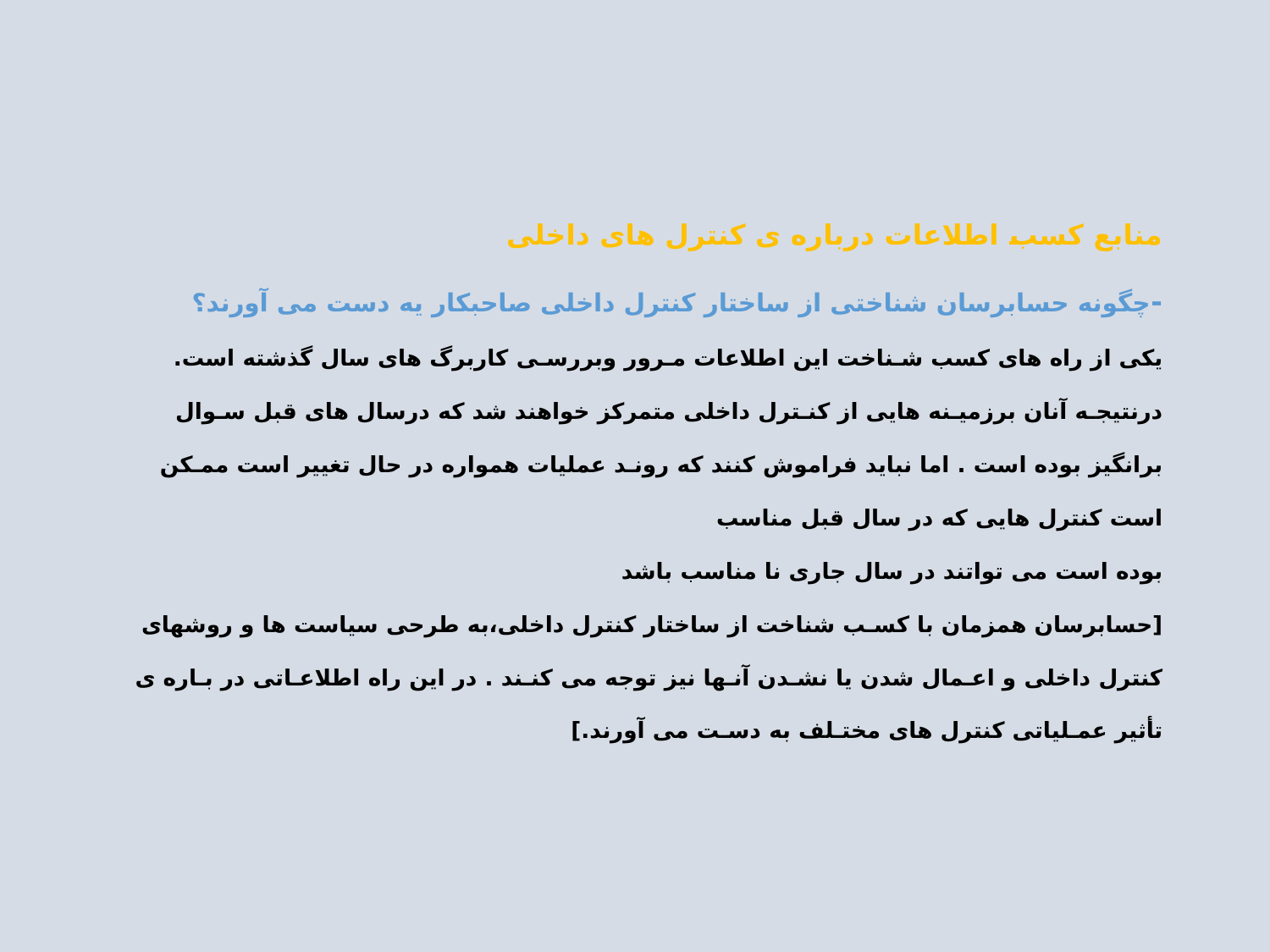

# منابع کسب اطلاعات درباره ی کنترل های داخلی -چگونه حسابرسان شناختی از ساختار کنترل داخلی صاحبکار یه دست می آورند؟ یکی از راه های کسب شـناخت این اطلاعات مـرور وبررسـی کاربرگ های سال گذشته است. درنتیجـه آنان برزمیـنه هایی از کنـترل داخلی متمرکز خواهند شد که درسال های قبل سـوال برانگیز بوده است . اما نباید فراموش کنند که رونـد عملیات همواره در حال تغییر است ممـکن است کنترل هایی که در سال قبل مناسب بوده است می تواتند در سال جاری نا مناسب باشد [حسابرسان همزمان با کسـب شناخت از ساختار کنترل داخلی،به طرحی سیاست ها و روشهای کنترل داخلی و اعـمال شدن یا نشـدن آنـها نیز توجه می کنـند . در این راه اطلاعـاتی در بـاره ی تأثیر عمـلیاتی کنترل های مختـلف به دسـت می آورند.]